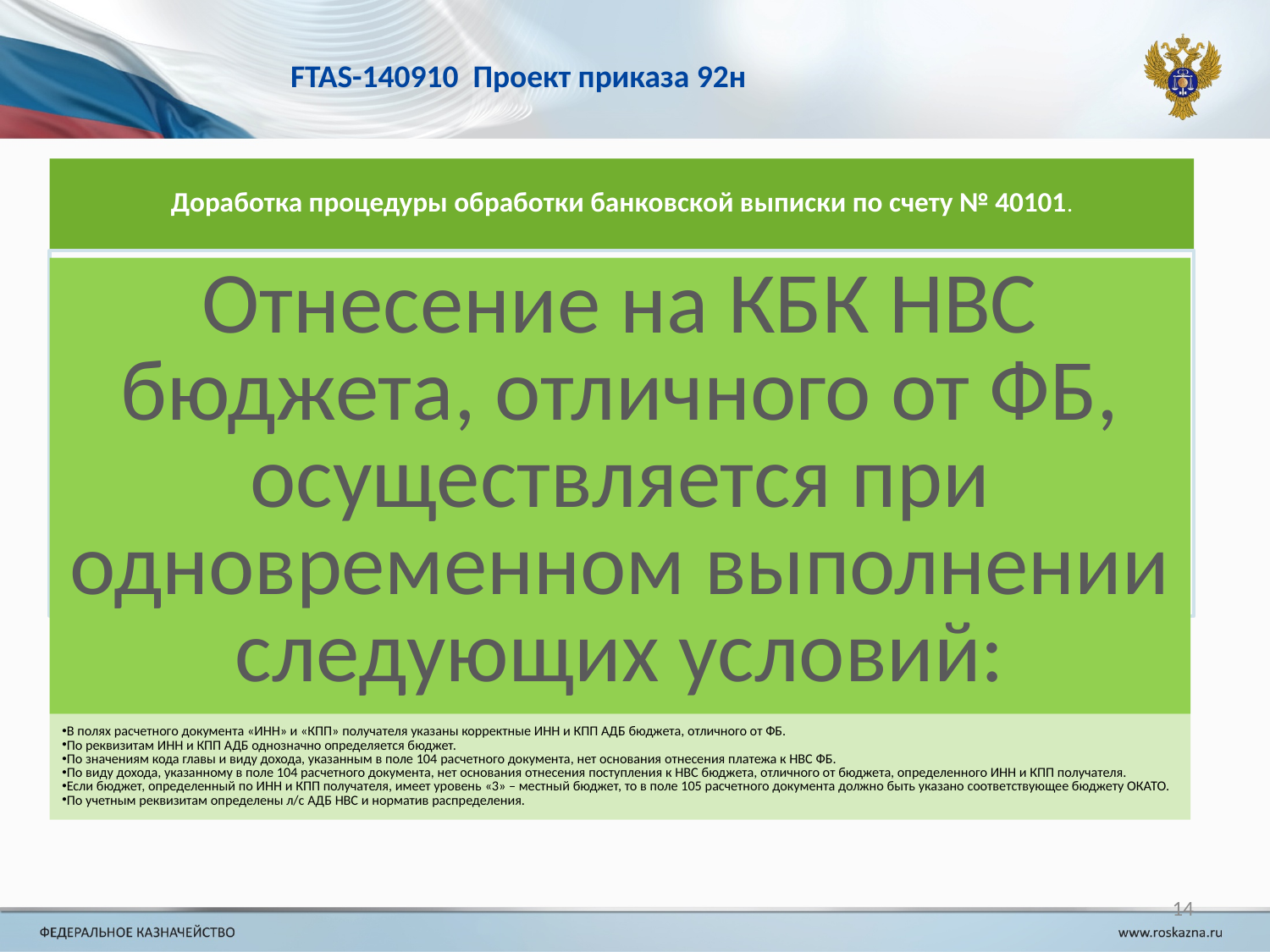

# FTAS-140910  Проект приказа 92н
Доработка процедуры обработки банковской выписки по счету № 40101.
Отнесение на КБК НВС бюджета, отличного от ФБ, осуществляется при одновременном выполнении следующих условий:
В полях расчетного документа «ИНН» и «КПП» получателя указаны корректные ИНН и КПП АДБ бюджета, отличного от ФБ.
По реквизитам ИНН и КПП АДБ однозначно определяется бюджет.
По значениям кода главы и виду дохода, указанным в поле 104 расчетного документа, нет основания отнесения платежа к НВС ФБ.
По виду дохода, указанному в поле 104 расчетного документа, нет основания отнесения поступления к НВС бюджета, отличного от бюджета, определенного ИНН и КПП получателя.
Если бюджет, определенный по ИНН и КПП получателя, имеет уровень «3» – местный бюджет, то в поле 105 расчетного документа должно быть указано соответствующее бюджету ОКАТО.
По учетным реквизитам определены л/с АДБ НВС и норматив распределения.
14